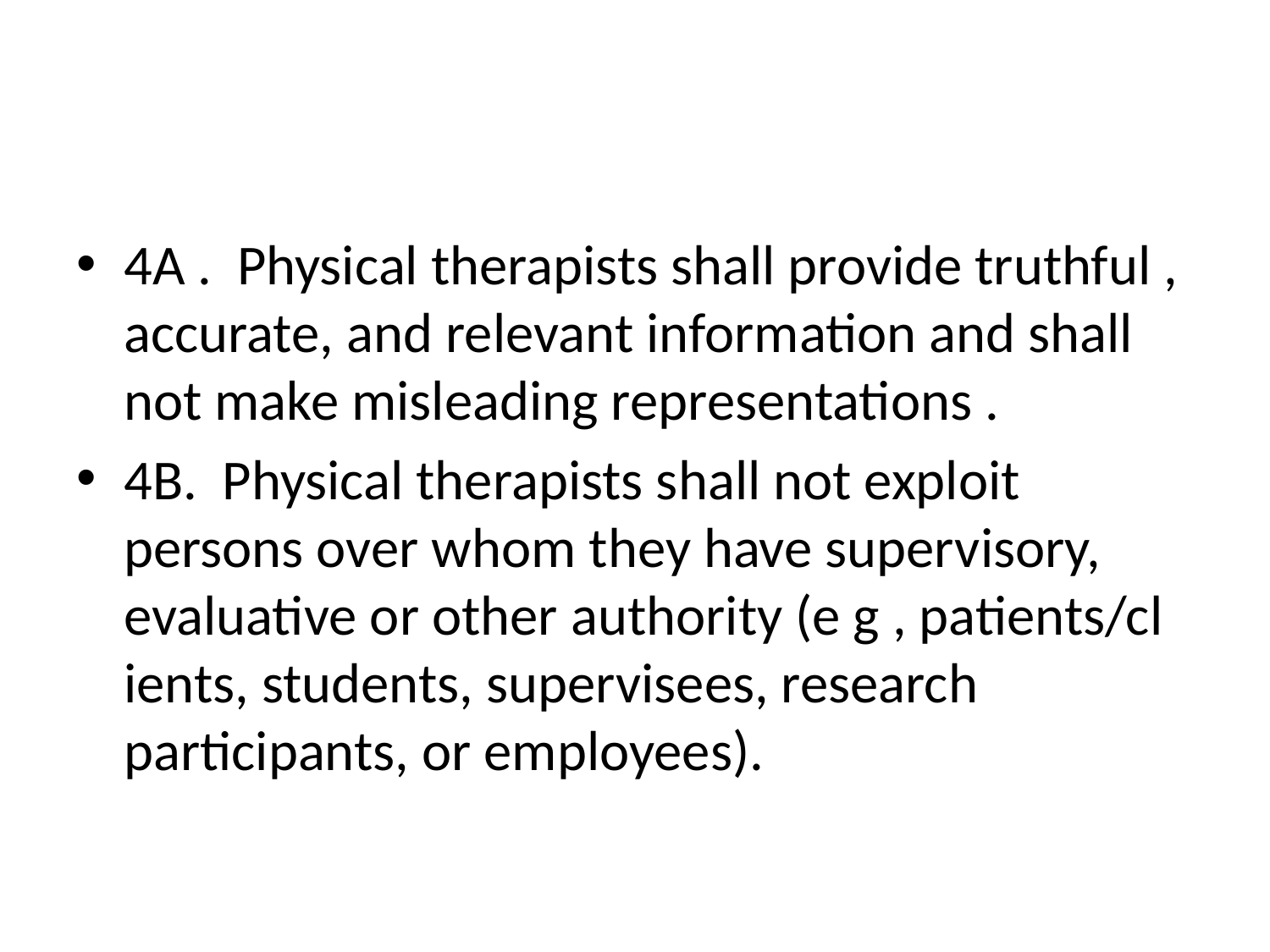

#
4A .  Physical therapists shall provide truthful , accurate, and relevant information and shall not make misleading representations .
4B.  Physical therapists shall not exploit persons over whom they have supervisory, evaluative or other authority (e g , patients/cl ients, students, supervisees, research participants, or employees).